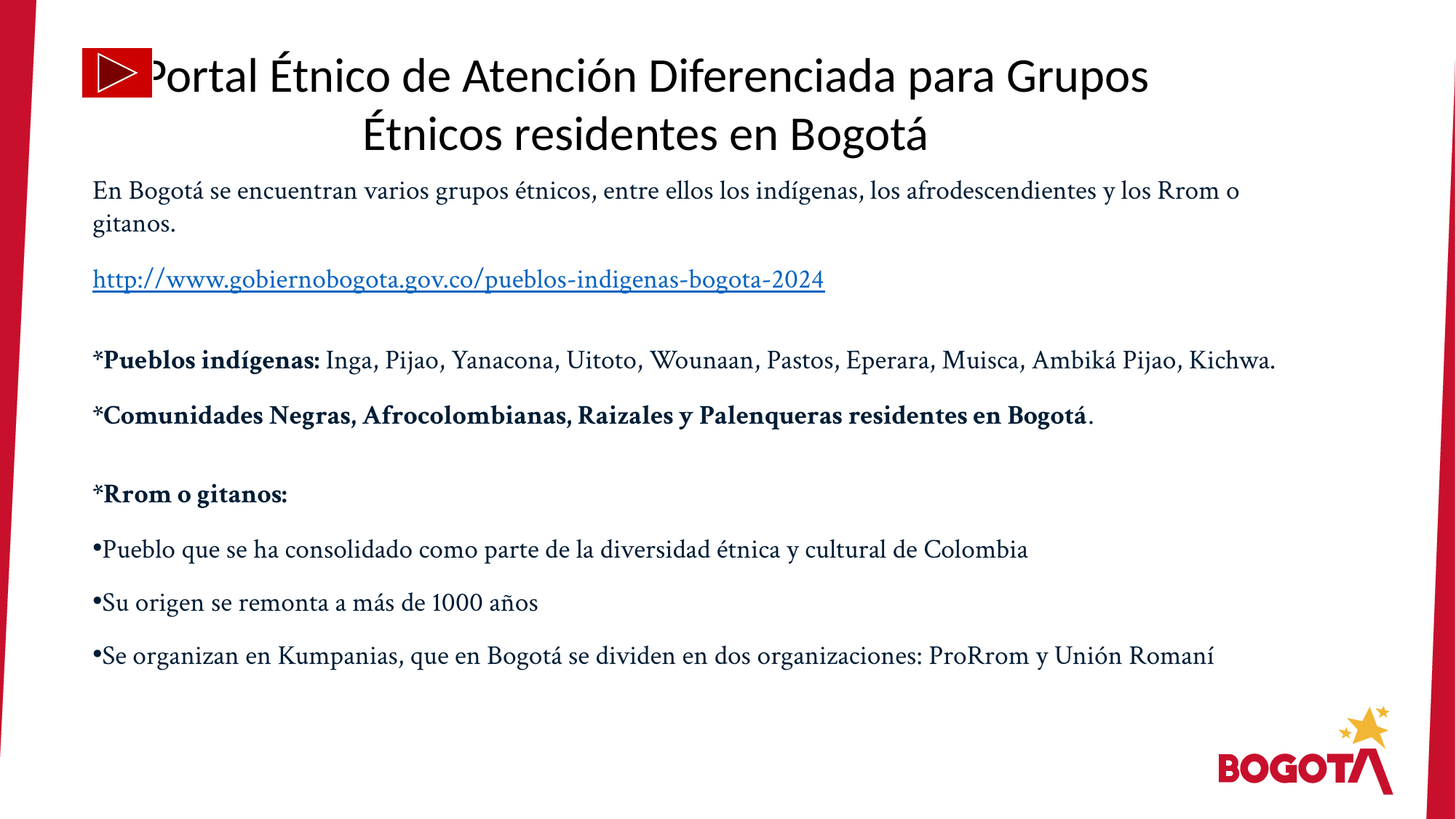

Portal Étnico de Atención Diferenciada para Grupos Étnicos residentes en Bogotá

En Bogotá se encuentran varios grupos étnicos, entre ellos los indígenas, los afrodescendientes y los Rrom o gitanos.
http://www.gobiernobogota.gov.co/pueblos-indigenas-bogota-2024
*Pueblos indígenas: Inga, Pijao, Yanacona, Uitoto, Wounaan, Pastos, Eperara, Muisca, Ambiká Pijao, Kichwa.
*Comunidades Negras, Afrocolombianas, Raizales y Palenqueras residentes en Bogotá.
*Rrom o gitanos:
Pueblo que se ha consolidado como parte de la diversidad étnica y cultural de Colombia
Su origen se remonta a más de 1000 años
Se organizan en Kumpanias, que en Bogotá se dividen en dos organizaciones: ProRrom y Unión Romaní